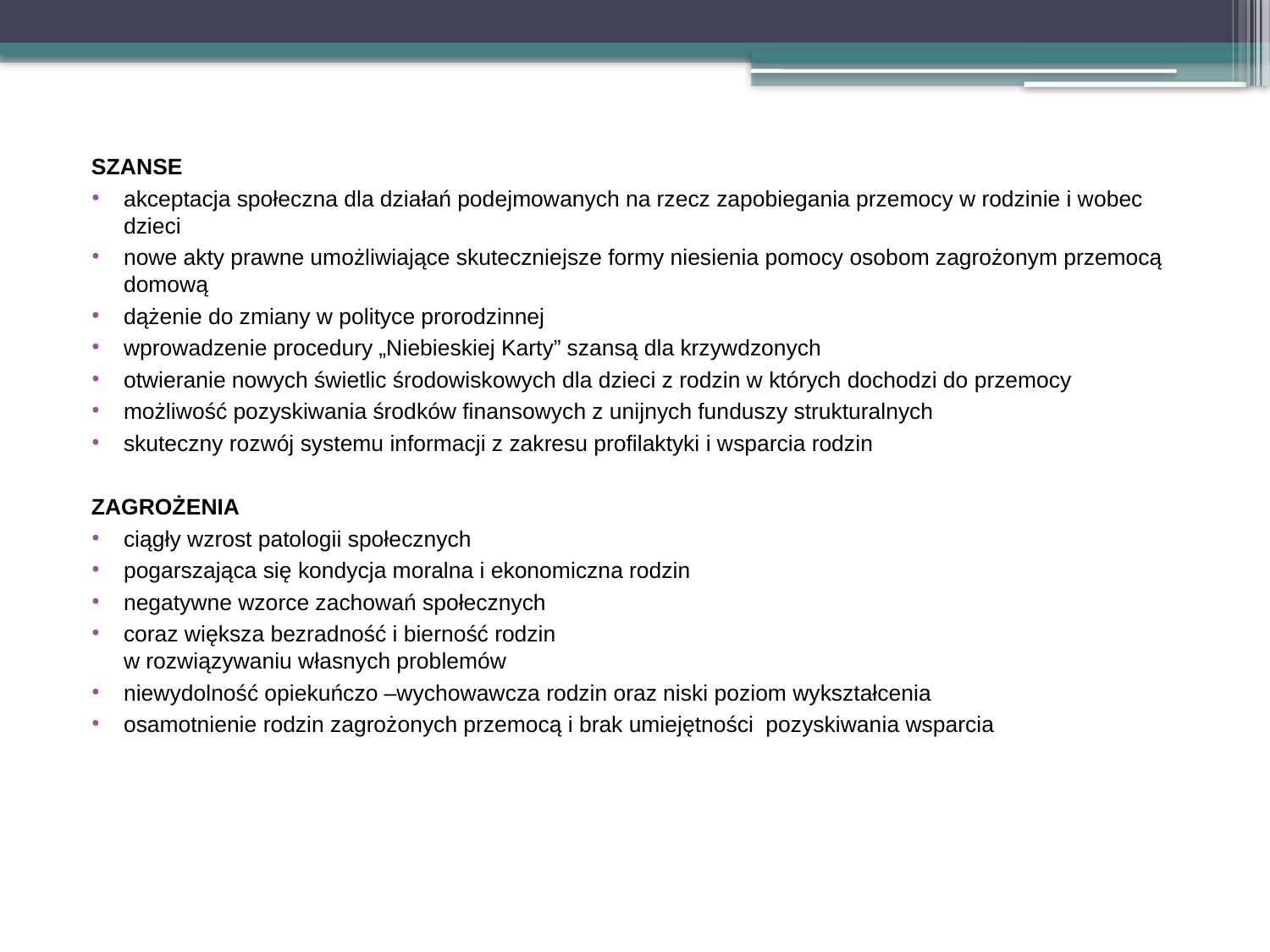

SZANSE
akceptacja społeczna dla działań podejmowanych na rzecz zapobiegania przemocy w rodzinie i wobec dzieci
nowe akty prawne umożliwiające skuteczniejsze formy niesienia pomocy osobom zagrożonym przemocą domową
dążenie do zmiany w polityce prorodzinnej
wprowadzenie procedury „Niebieskiej Karty” szansą dla krzywdzonych
otwieranie nowych świetlic środowiskowych dla dzieci z rodzin w których dochodzi do przemocy
możliwość pozyskiwania środków finansowych z unijnych funduszy strukturalnych
skuteczny rozwój systemu informacji z zakresu profilaktyki i wsparcia rodzin

ZAGROŻENIA
ciągły wzrost patologii społecznych
pogarszająca się kondycja moralna i ekonomiczna rodzin
negatywne wzorce zachowań społecznych
coraz większa bezradność i bierność rodzin
w rozwiązywaniu własnych problemów
niewydolność opiekuńczo –wychowawcza rodzin oraz niski poziom wykształcenia
osamotnienie rodzin zagrożonych przemocą i brak umiejętności  pozyskiwania wsparcia